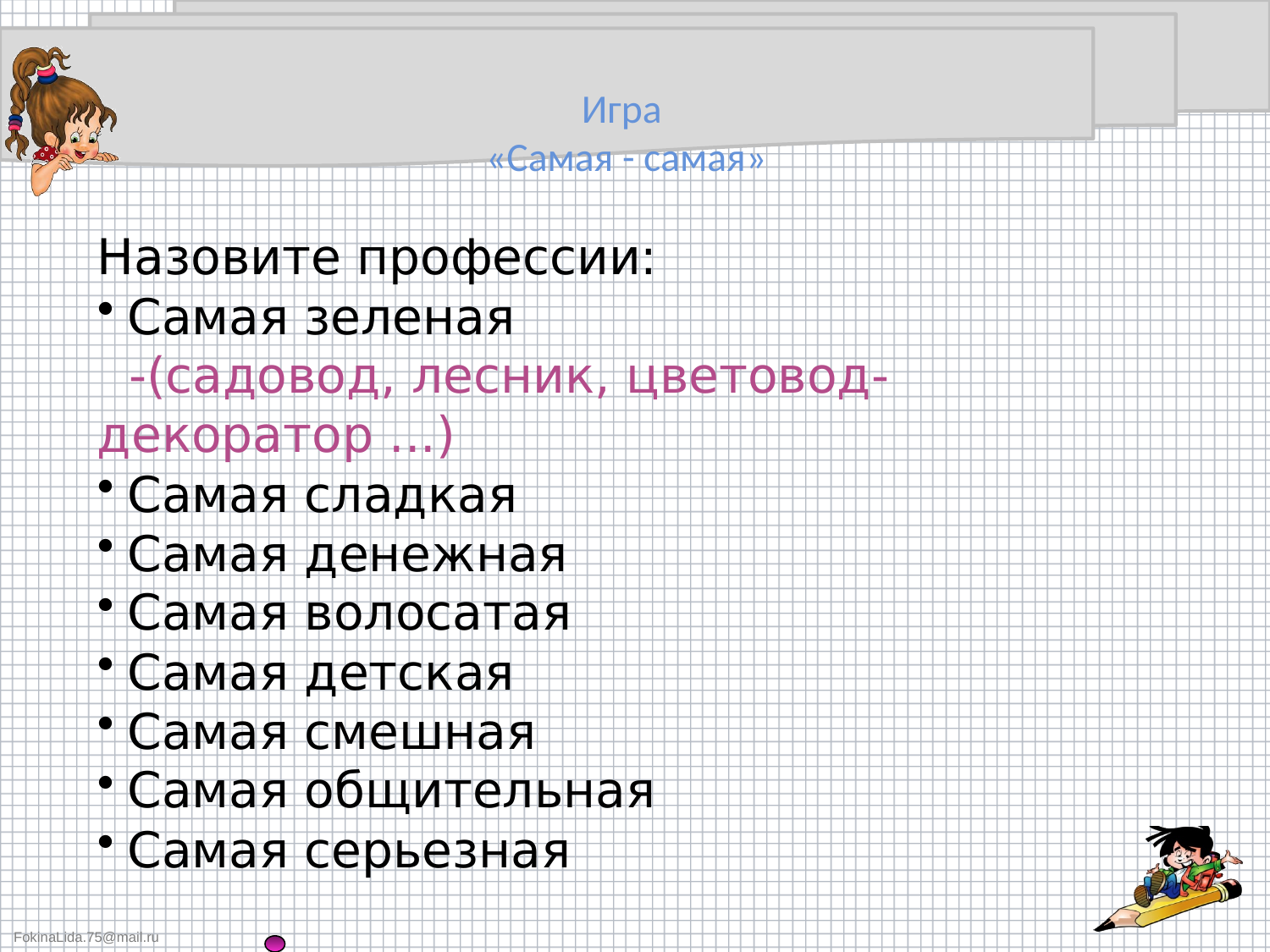

# Игра «Самая - самая»
Назовите профессии:
Самая зеленая
  -(садовод, лесник, цветовод-декоратор ...)
Самая сладкая
Самая денежная
Самая волосатая
Самая детская
Самая смешная
Самая общительная
Самая серьезная